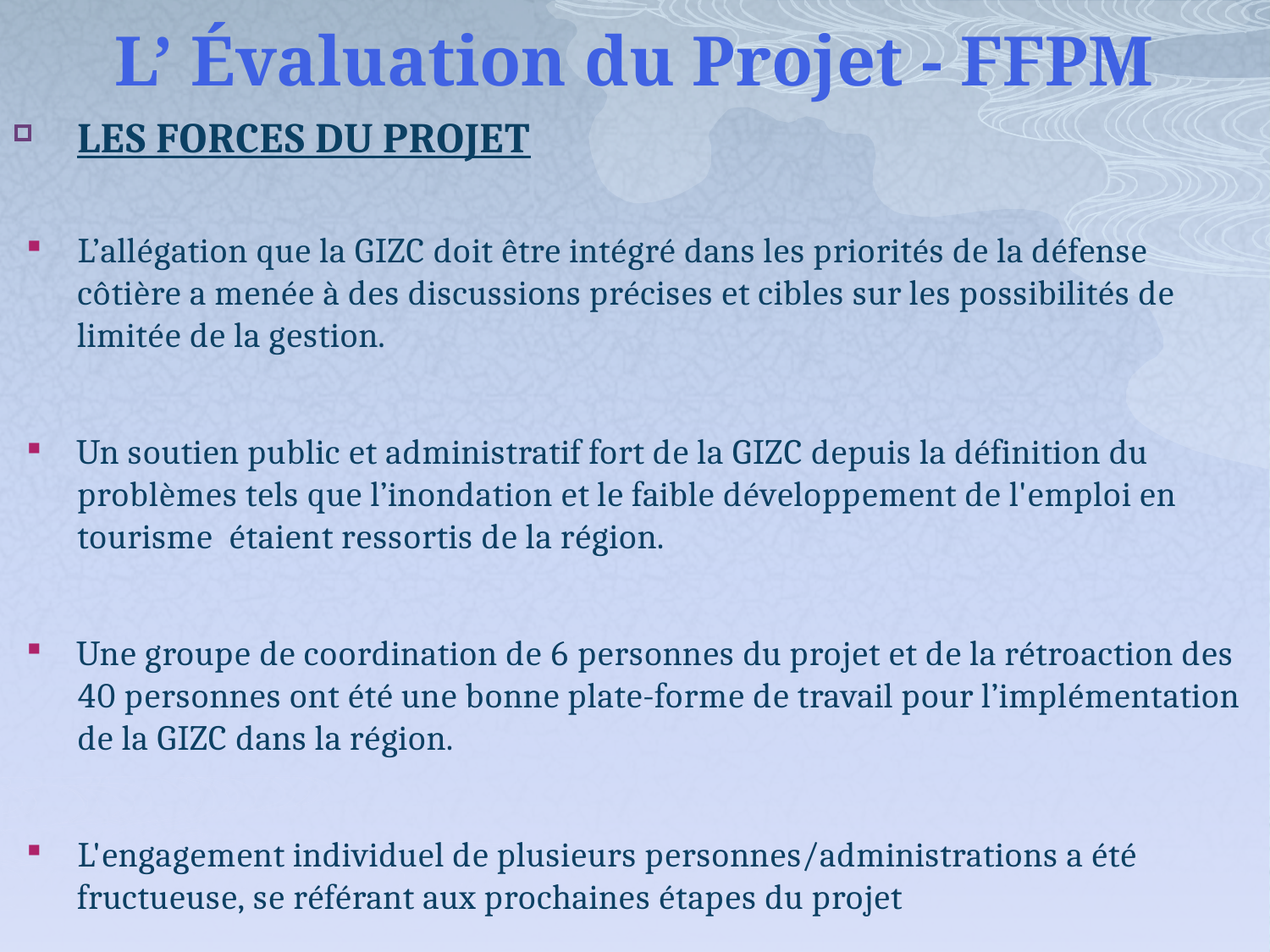

# L’ Évaluation du Projet - FFPM
LES FORCES DU PROJET

L’allégation que la GIZC doit être intégré dans les priorités de la défense côtière a menée à des discussions précises et cibles sur les possibilités de limitée de la gestion.

Un soutien public et administratif fort de la GIZC depuis la définition du problèmes tels que l’inondation et le faible développement de l'emploi en tourisme  étaient ressortis de la région.

Une groupe de coordination de 6 personnes du projet et de la rétroaction des 40 personnes ont été une bonne plate-forme de travail pour l’implémentation de la GIZC dans la région.

L'engagement individuel de plusieurs personnes/administrations a été fructueuse, se référant aux prochaines étapes du projet